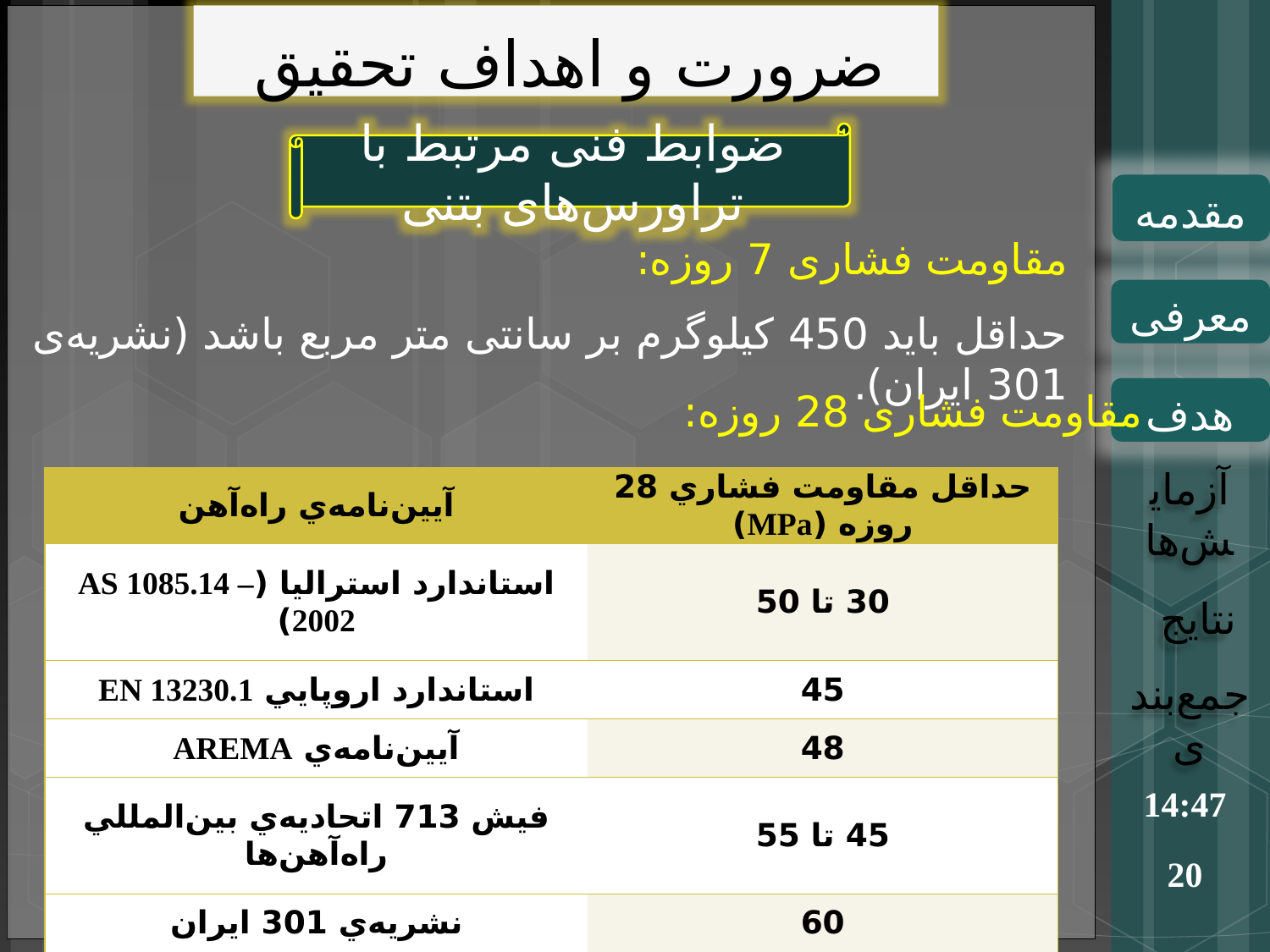

ضرورت و اهداف تحقیق
ضوابط فنی مرتبط با تراورس‌های بتنی
مقدمه
مقاومت فشاری 7 روزه:

حداقل باید 450 کیلوگرم بر سانتی‌ متر مربع باشد (نشریه‌ی 301 ایران).
معرفی
مقاومت فشاری 28 روزه:
هدف
| آيين‌نامه‌ي راه‌آهن | حداقل مقاومت فشاري 28 روزه (MPa) |
| --- | --- |
| استاندارد استراليا (AS 1085.14 – 2002) | 30 تا 50 |
| استاندارد اروپايي EN 13230.1 | 45 |
| آيين‌نامه‌ي AREMA | 48 |
| فيش 713 اتحاديه‌ي بين‌المللي راه‌آهن‌ها | 45 تا 55 |
| نشريه‌ي 301 ايران | 60 |
آزمایش‌ها
نتایج
جمع‌بندی